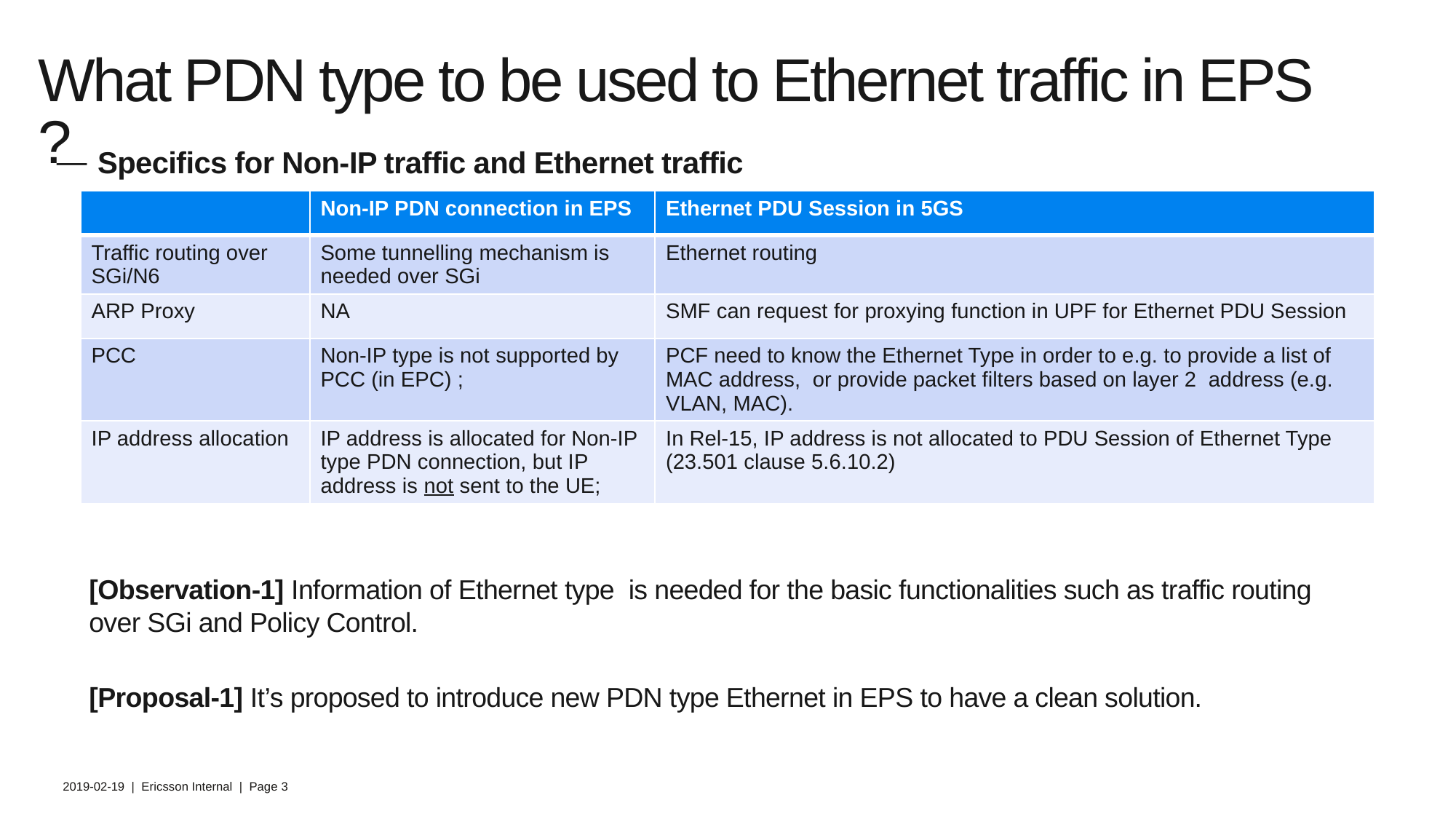

# What PDN type to be used to Ethernet traffic in EPS ?
Specifics for Non-IP traffic and Ethernet traffic

|  | Non-IP PDN connection in EPS | Ethernet PDU Session in 5GS |
| --- | --- | --- |
| Traffic routing over SGi/N6 | Some tunnelling mechanism is needed over SGi | Ethernet routing |
| ARP Proxy | NA | SMF can request for proxying function in UPF for Ethernet PDU Session |
| PCC | Non-IP type is not supported by PCC (in EPC) ; | PCF need to know the Ethernet Type in order to e.g. to provide a list of MAC address, or provide packet filters based on layer 2 address (e.g. VLAN, MAC). |
| IP address allocation | IP address is allocated for Non-IP type PDN connection, but IP address is not sent to the UE; | In Rel-15, IP address is not allocated to PDU Session of Ethernet Type (23.501 clause 5.6.10.2) |
[Observation-1] Information of Ethernet type  is needed for the basic functionalities such as traffic routing over SGi and Policy Control.

[Proposal-1] It’s proposed to introduce new PDN type Ethernet in EPS to have a clean solution.